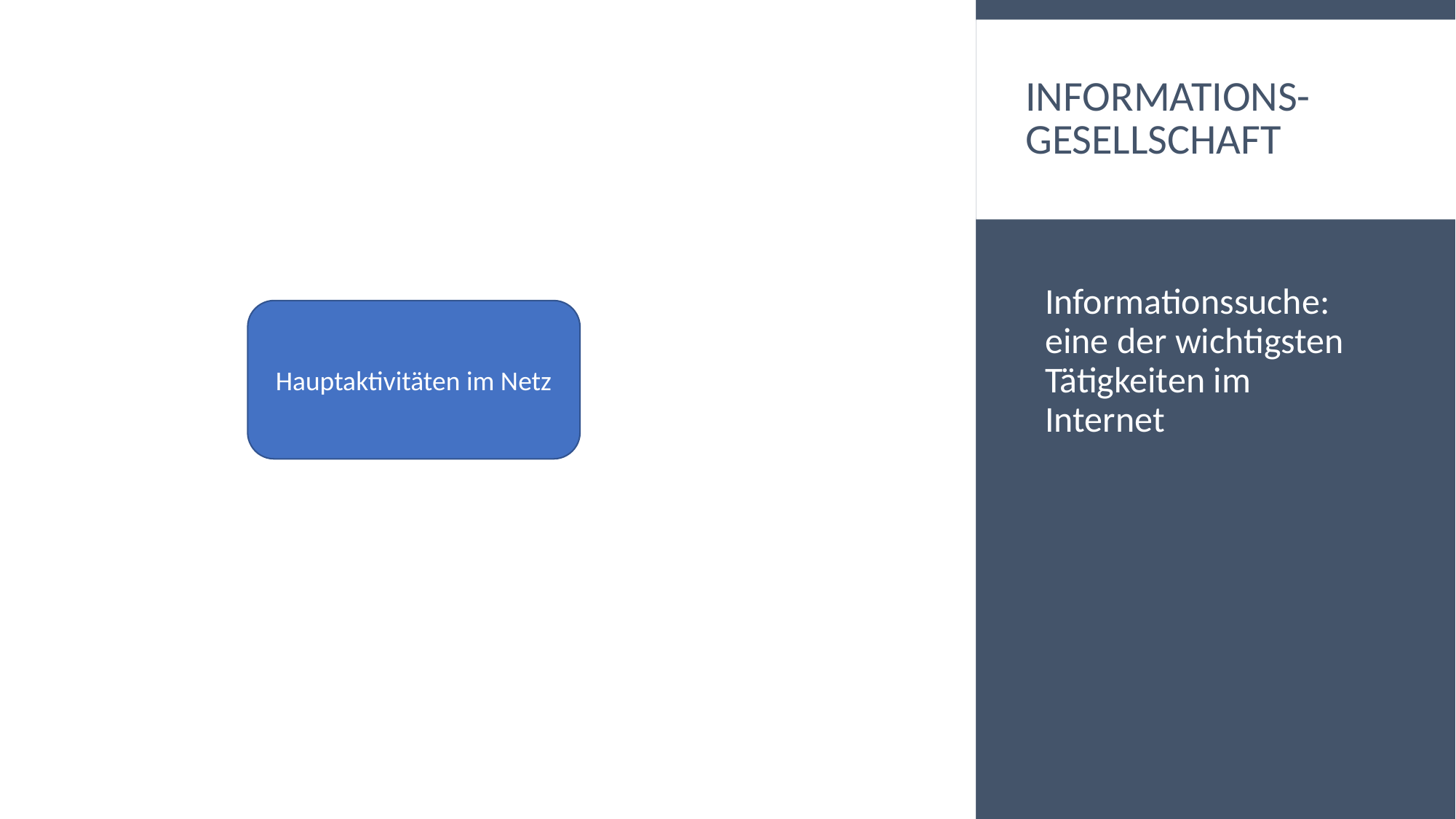

# Informations-Gesellschaft
Informationssuche:  eine der wichtigsten Tätigkeiten im  Internet
Hauptaktivitäten im Netz
5